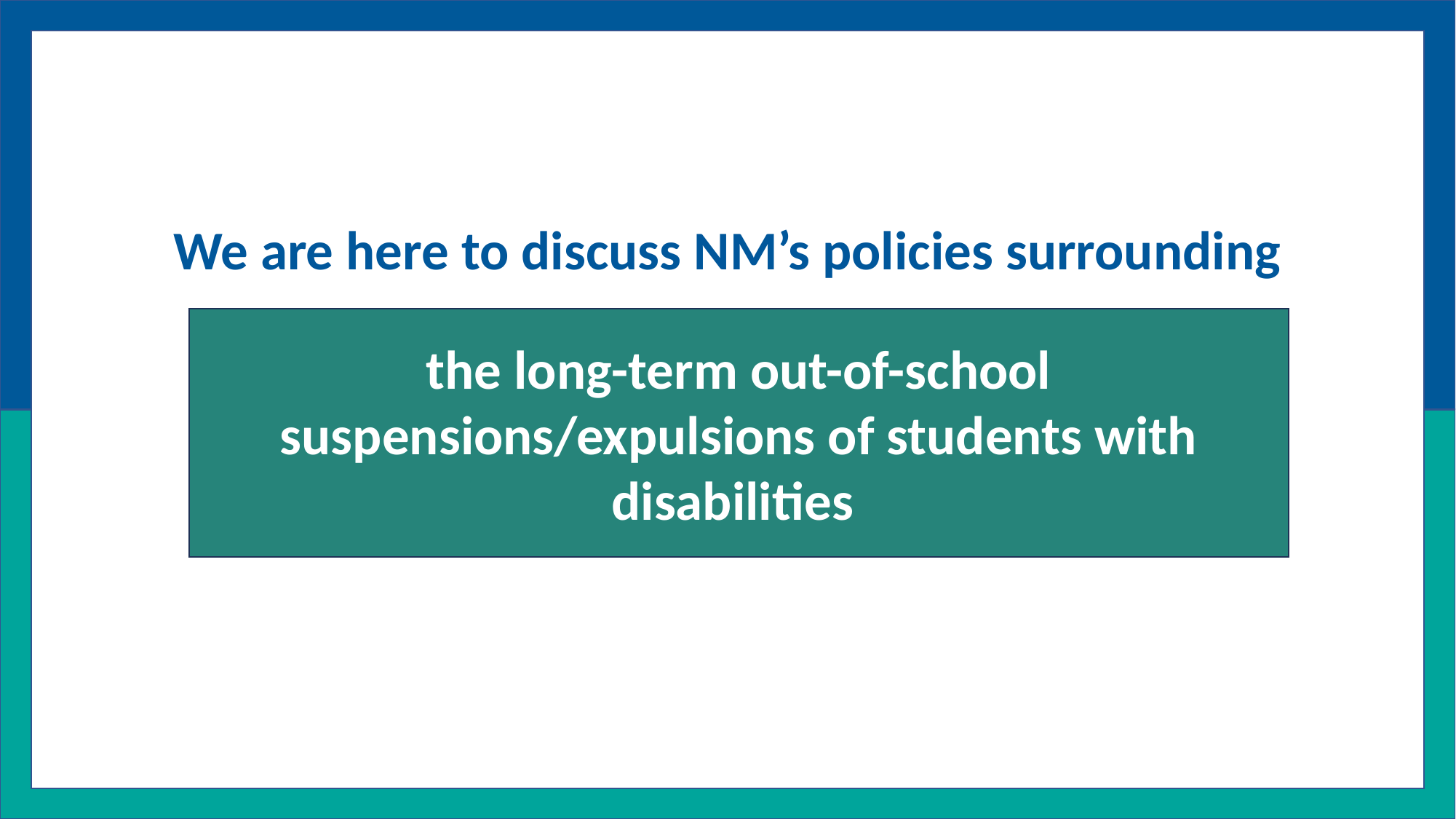

We are here to discuss NM’s policies surrounding

the long-term out-of-school suspensions/expulsions of students with disabilities